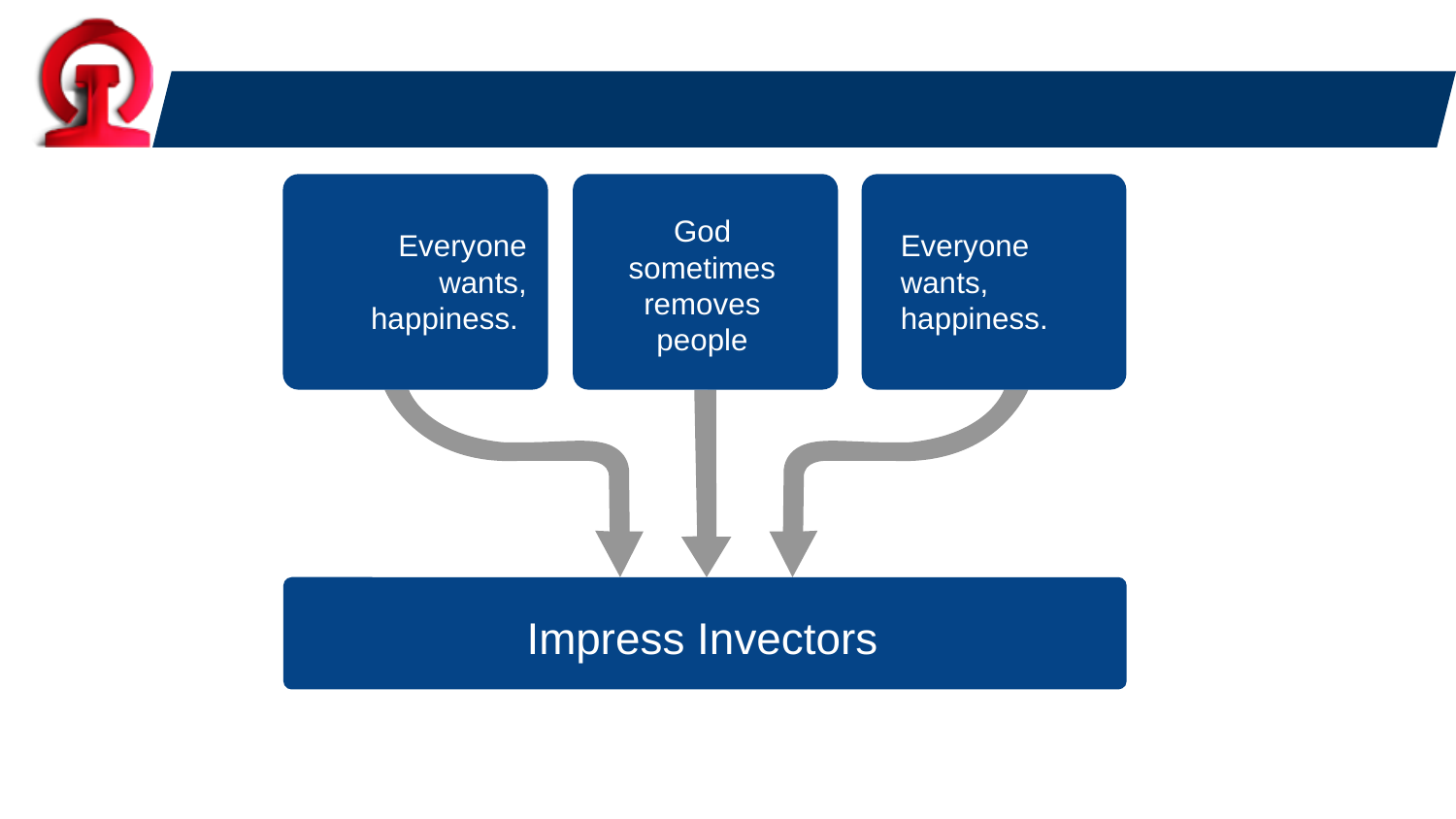

#

Everyone wants, happiness.

God sometimes removes people

Everyone wants, happiness.

Impress Invectors